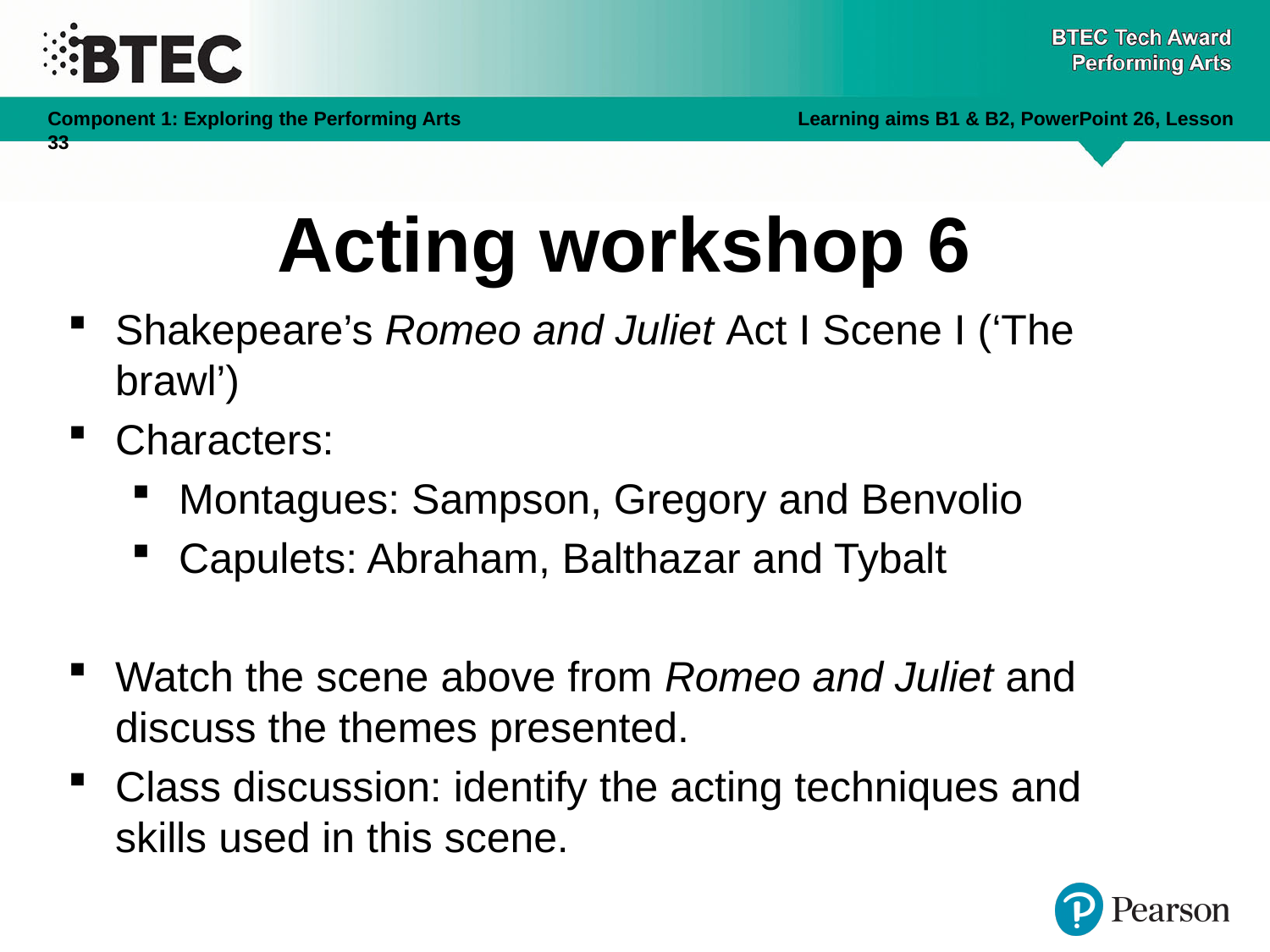

# Acting workshop 6
Shakepeare’s Romeo and Juliet Act I Scene I (‘The brawl’)
Characters:
Montagues: Sampson, Gregory and Benvolio
Capulets: Abraham, Balthazar and Tybalt

Watch the scene above from Romeo and Juliet and discuss the themes presented.
Class discussion: identify the acting techniques and skills used in this scene.